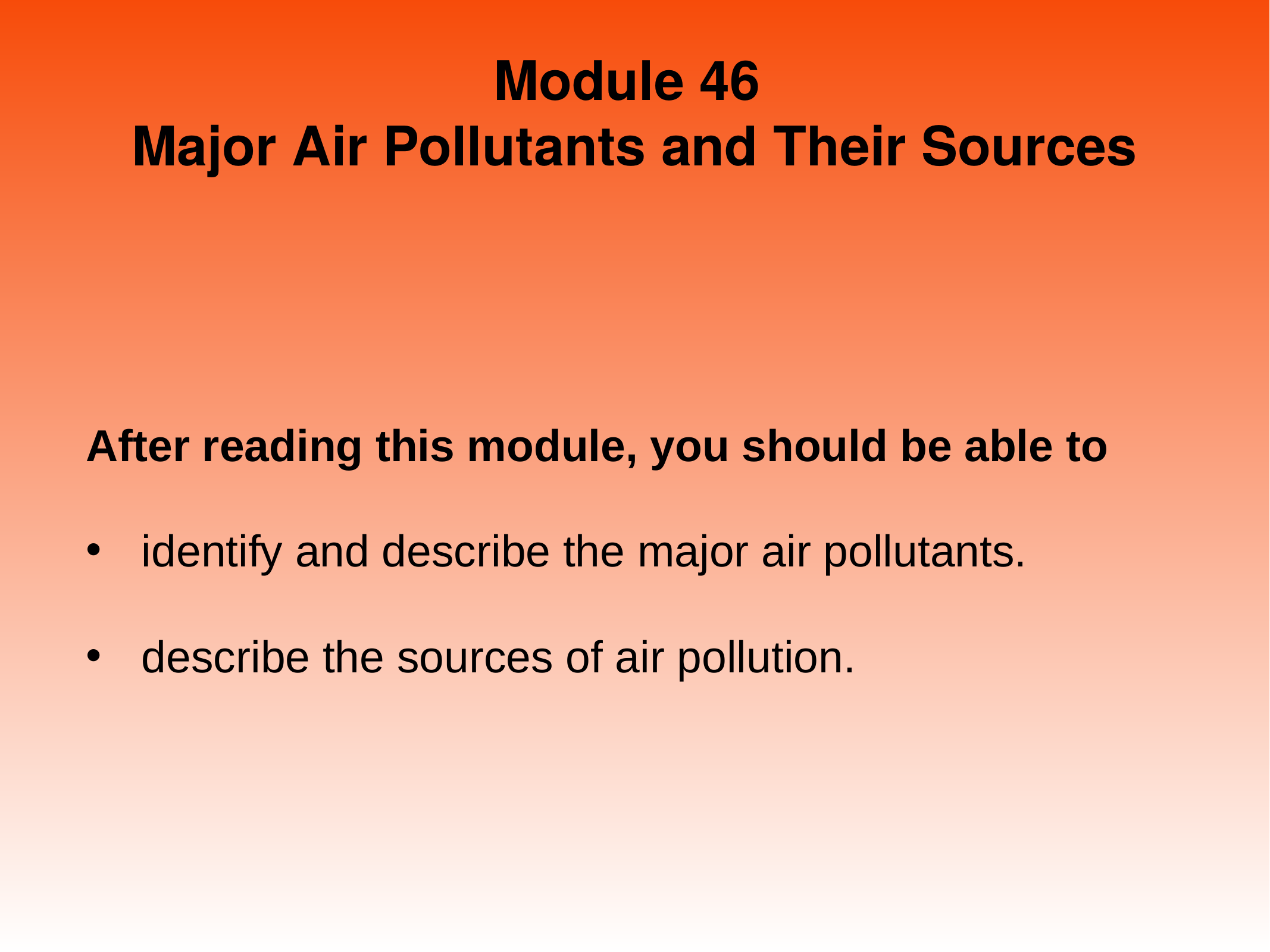

# Module 46 Major Air Pollutants and Their Sources
After reading this module, you should be able to
identify and describe the major air pollutants.
describe the sources of air pollution.